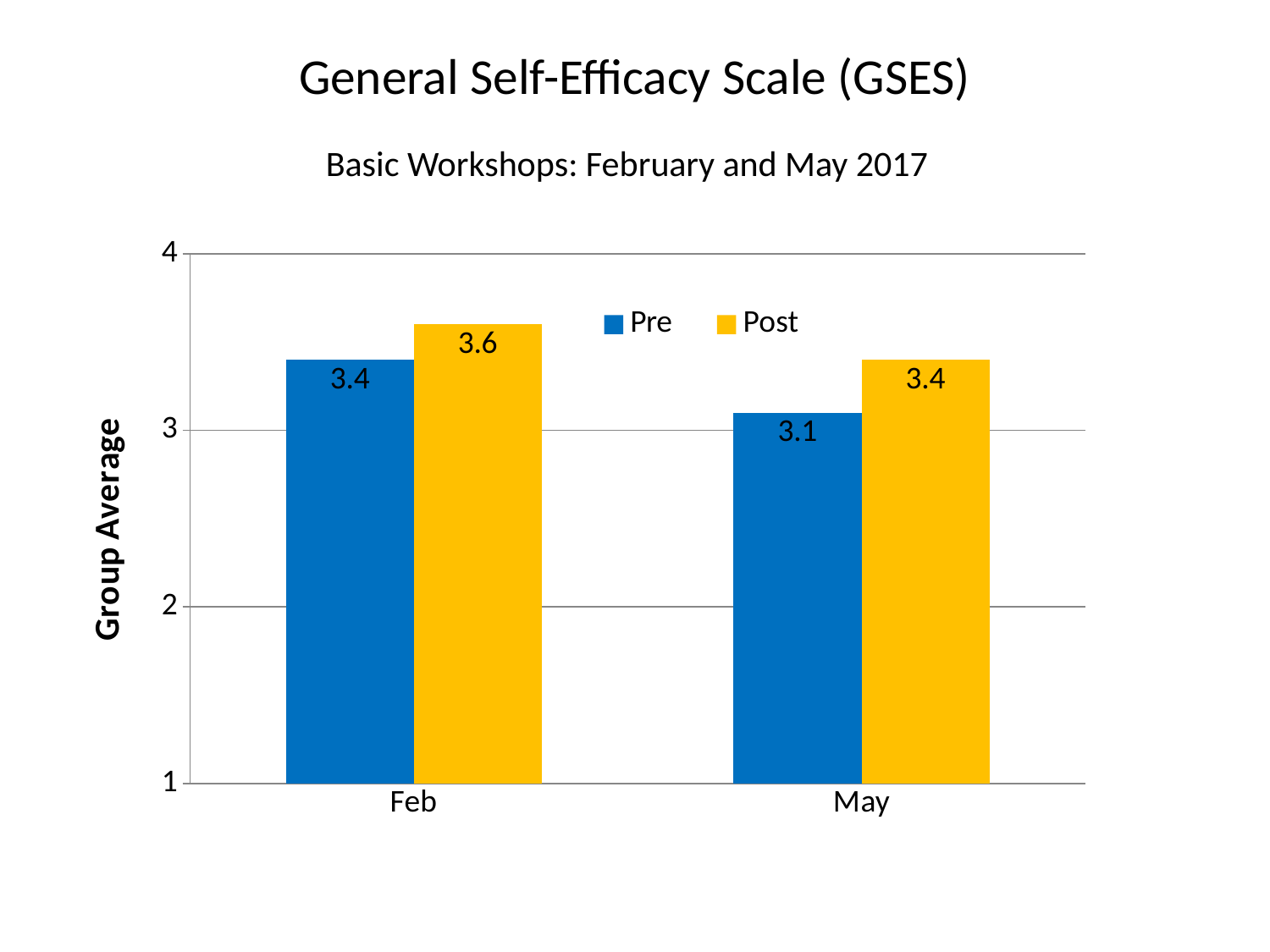

# General Self-Efficacy Scale (GSES) Basic Workshops: February and May 2017

### Chart

| Category | Pre | Post |
|---|---|---|
| Feb | 3.4 | 3.6 |
| May | 3.1 | 3.4 |